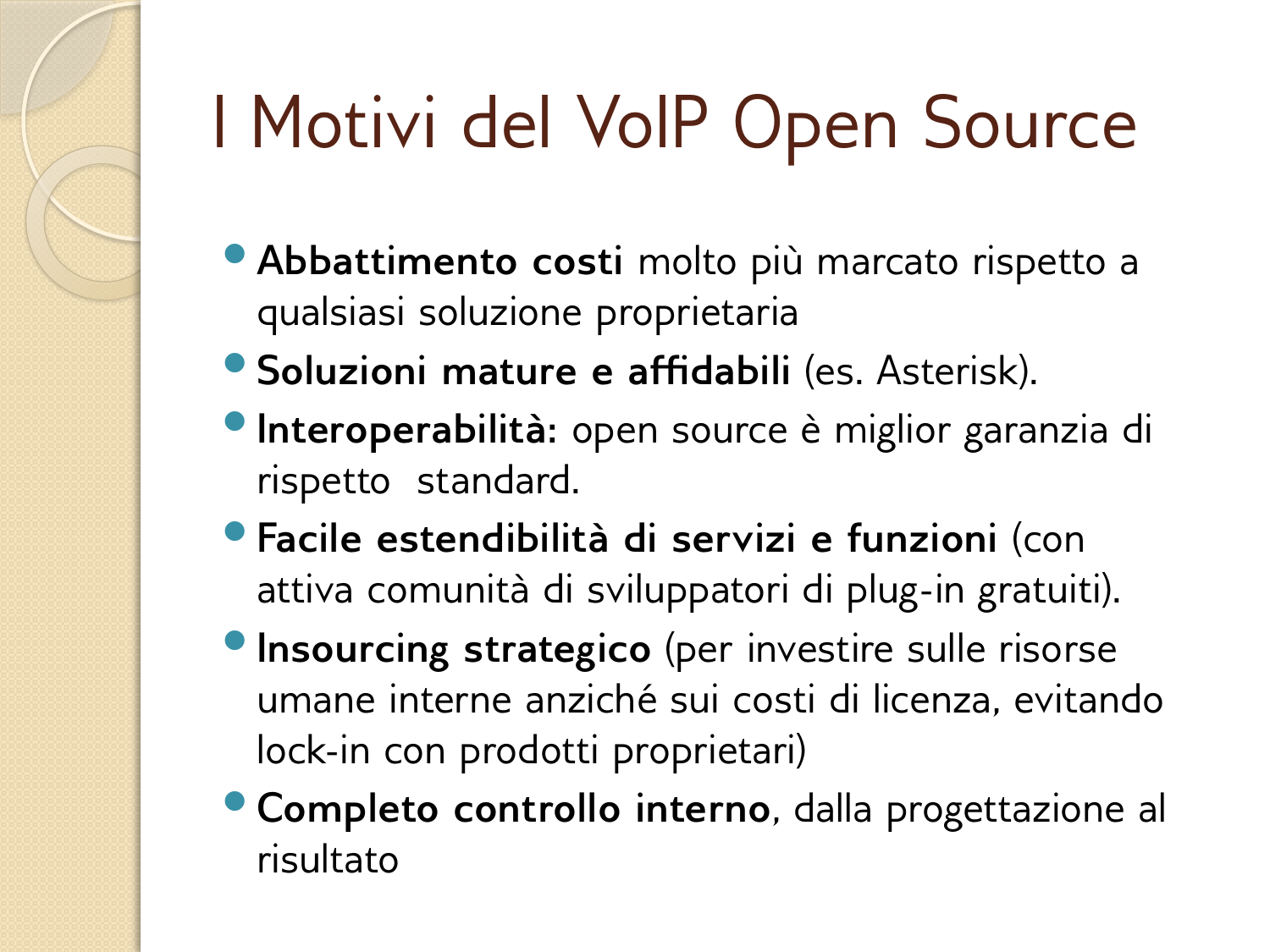

# I Motivi del VoIP Open Source
Abbattimento costi molto più marcato rispetto a qualsiasi soluzione proprietaria
Soluzioni mature e affidabili (es. Asterisk).
Interoperabilità: open source è miglior garanzia di rispetto  standard.
Facile estendibilità di servizi e funzioni (con attiva comunità di sviluppatori di plug-in gratuiti).
Insourcing strategico (per investire sulle risorse umane interne anziché sui costi di licenza, evitando lock-in con prodotti proprietari)
Completo controllo interno, dalla progettazione al risultato